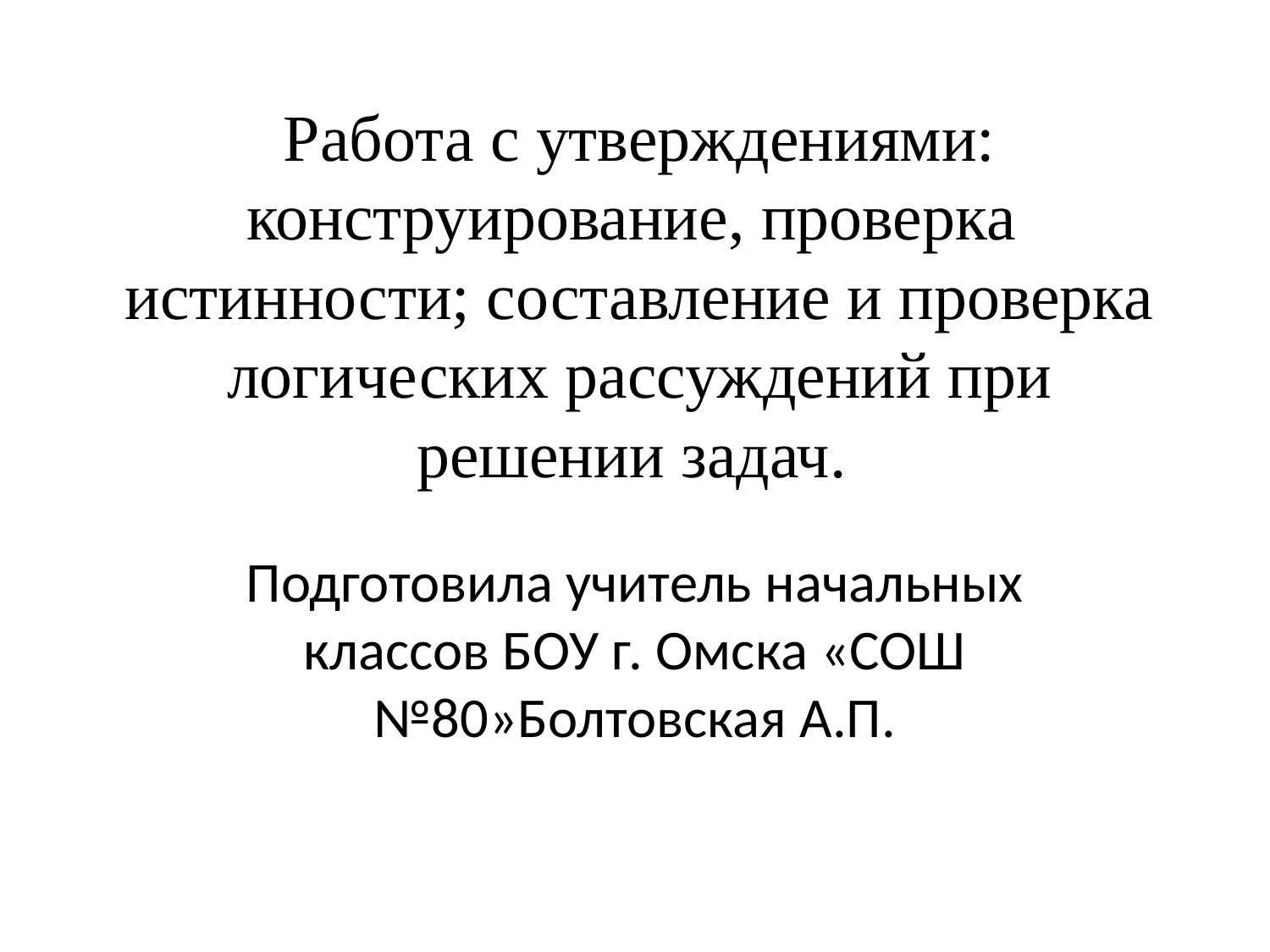

# Работа с утверждениями: конструирование, проверка истинности; составление и проверка логических рассуждений при решении задач.
Подготовила учитель начальных классов БОУ г. Омска «СОШ №80»Болтовская А.П.